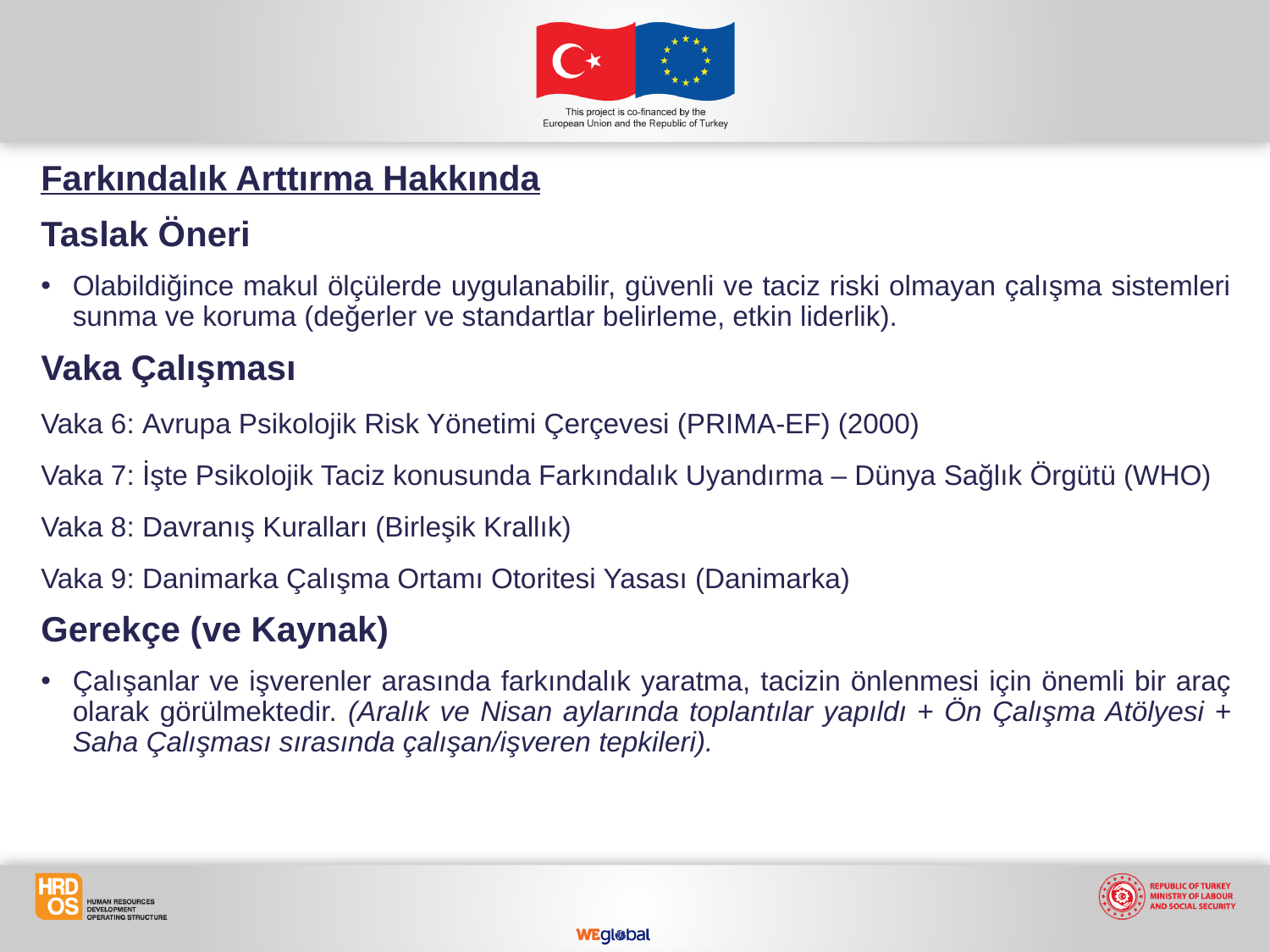

Farkındalık Arttırma Hakkında
Taslak Öneri
Olabildiğince makul ölçülerde uygulanabilir, güvenli ve taciz riski olmayan çalışma sistemleri sunma ve koruma (değerler ve standartlar belirleme, etkin liderlik).
Vaka Çalışması
Vaka 6: Avrupa Psikolojik Risk Yönetimi Çerçevesi (PRIMA-EF) (2000)
Vaka 7: İşte Psikolojik Taciz konusunda Farkındalık Uyandırma – Dünya Sağlık Örgütü (WHO)
Vaka 8: Davranış Kuralları (Birleşik Krallık)
Vaka 9: Danimarka Çalışma Ortamı Otoritesi Yasası (Danimarka)
Gerekçe (ve Kaynak)
Çalışanlar ve işverenler arasında farkındalık yaratma, tacizin önlenmesi için önemli bir araç olarak görülmektedir. (Aralık ve Nisan aylarında toplantılar yapıldı + Ön Çalışma Atölyesi + Saha Çalışması sırasında çalışan/işveren tepkileri).